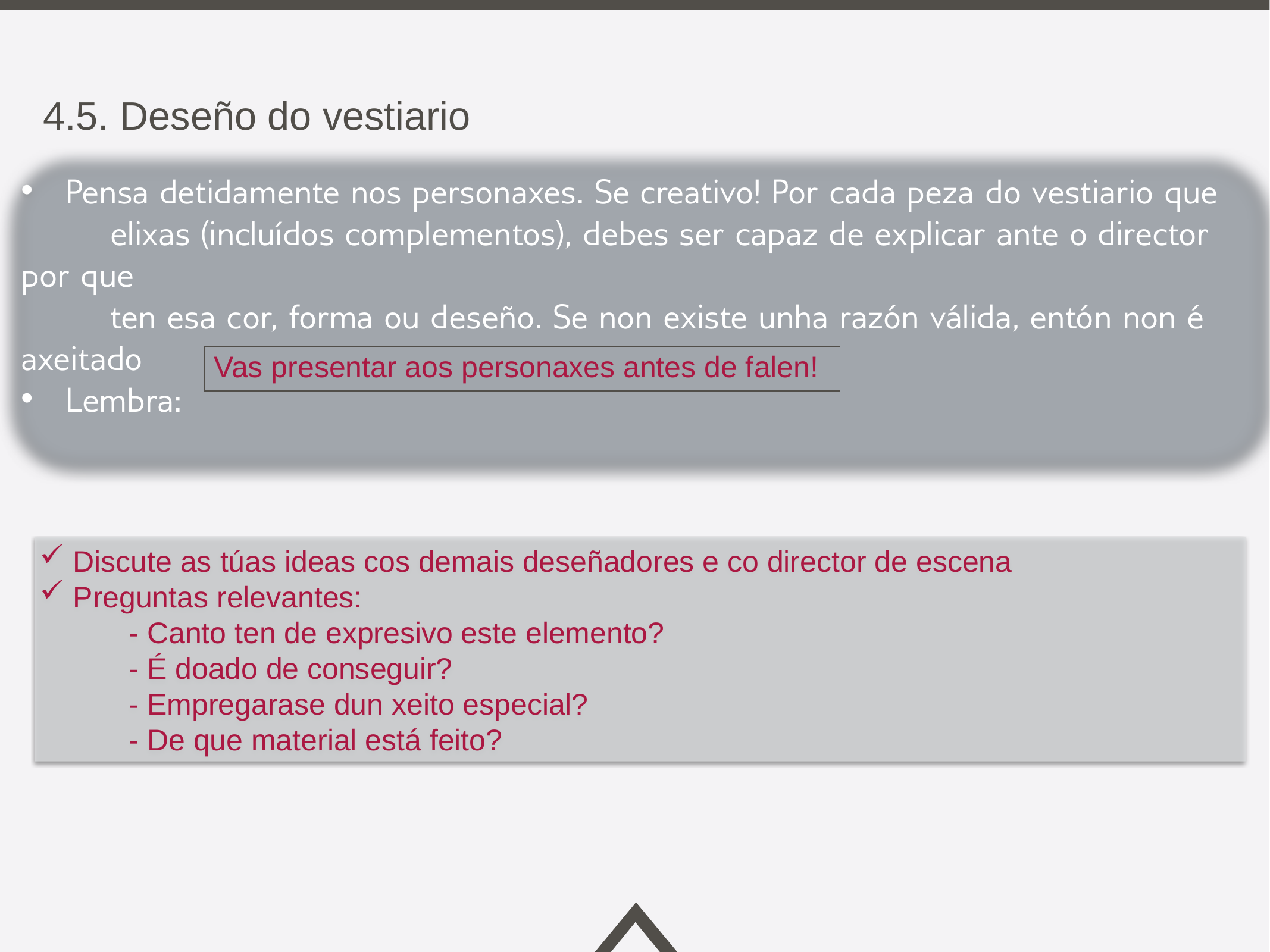

4.5. Deseño do vestiario
Pensa detidamente nos personaxes. Se creativo! Por cada peza do vestiario que
	elixas (incluídos complementos), debes ser capaz de explicar ante o director por que
	ten esa cor, forma ou deseño. Se non existe unha razón válida, entón non é axeitado
Lembra:

| Vas presentar aos personaxes antes de falen! |
| --- |
Discute as túas ideas cos demais deseñadores e co director de escena
Preguntas relevantes:
	- Canto ten de expresivo este elemento?
	- É doado de conseguir?
	- Empregarase dun xeito especial?
	- De que material está feito?